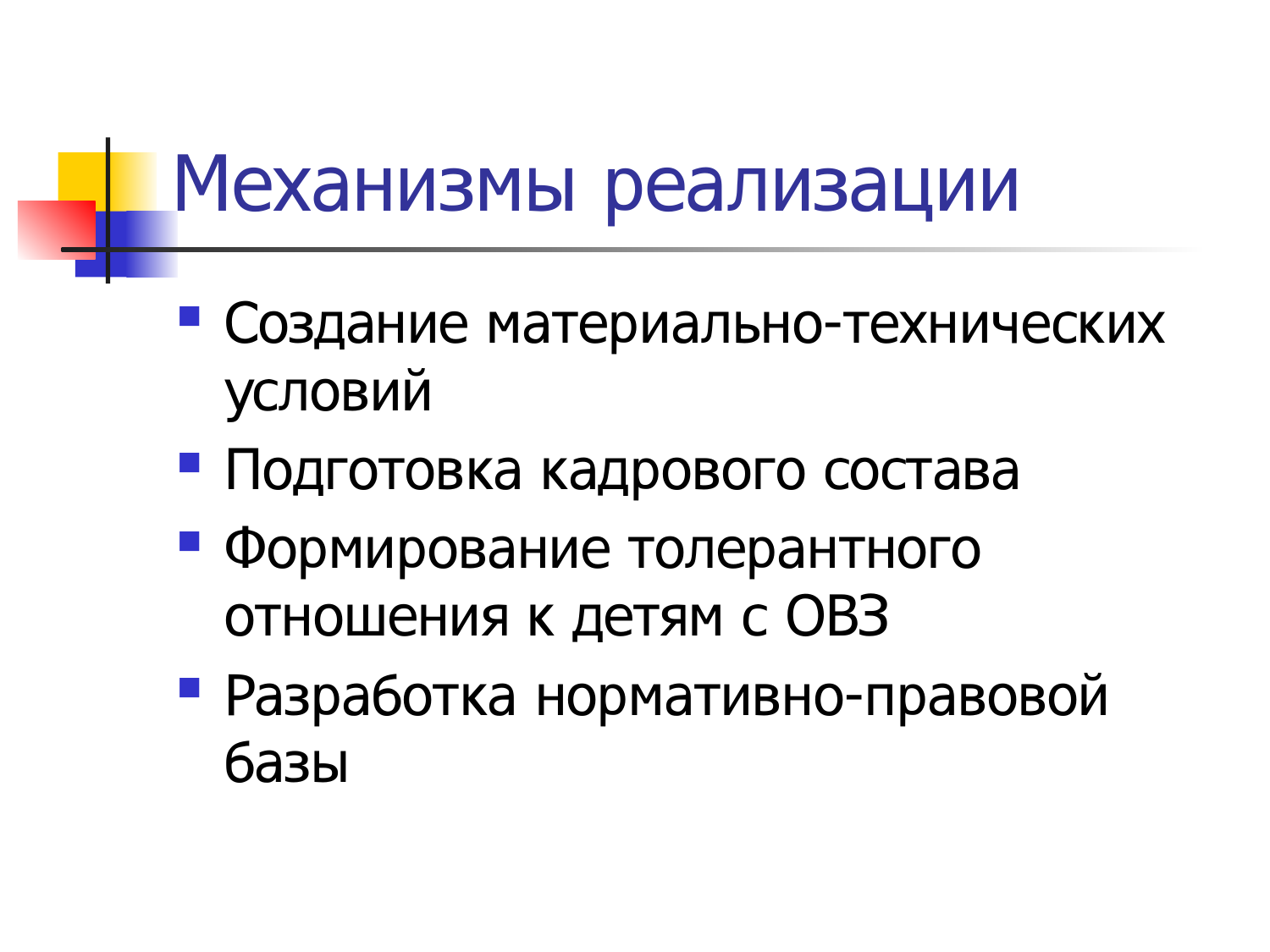

# Механизмы реализации
Создание материально-технических условий
Подготовка кадрового состава
Формирование толерантного отношения к детям с ОВЗ
Разработка нормативно-правовой базы